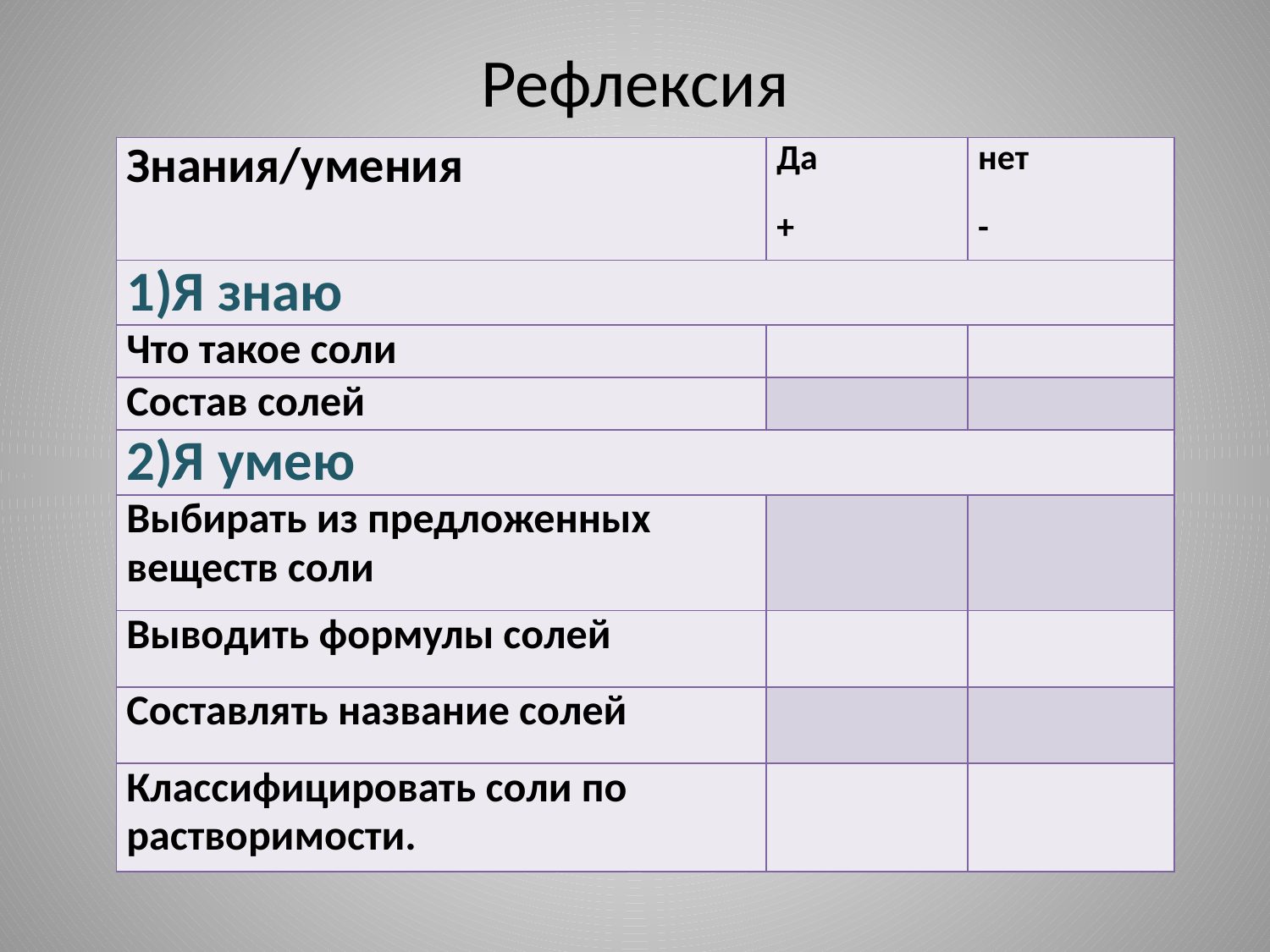

# Рефлексия
| Знания/умения | Да + | нет - |
| --- | --- | --- |
| 1)Я знаю |  |  |
| Что такое соли |  |  |
| Состав солей |  |  |
| 2)Я умею |  |  |
| Выбирать из предложенных веществ соли |  |  |
| Выводить формулы солей |  |  |
| Составлять название солей |  |  |
| Классифицировать соли по растворимости. |  |  |